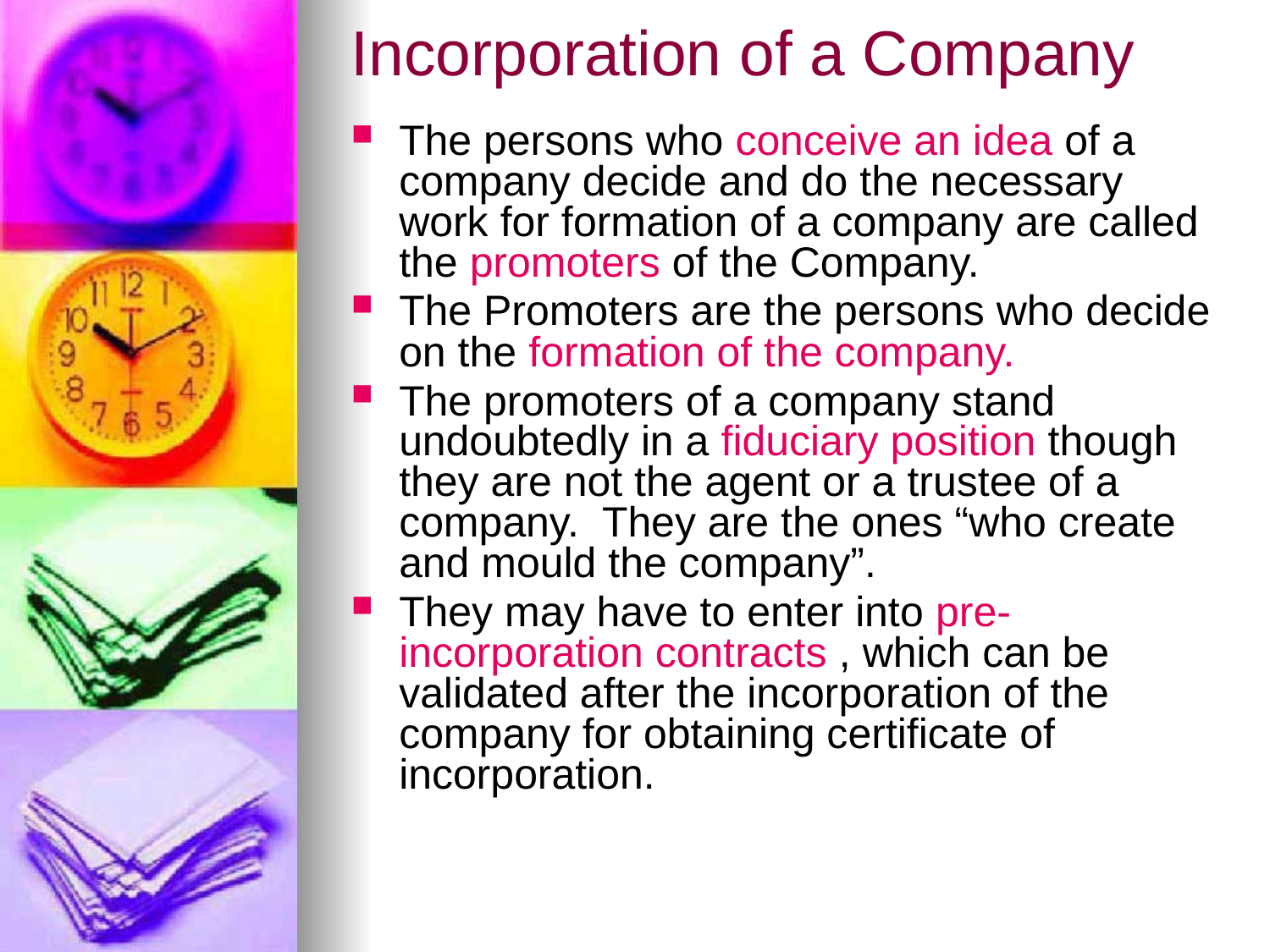

# Incorporation of a Company
The persons who conceive an idea of a company decide and do the necessary work for formation of a company are called  the promoters of the Company.
The Promoters are the persons who decide on the formation of the company.
The promoters of a company stand undoubtedly in a fiduciary position though they are not the agent or a trustee of a company.  They are the ones “who create and mould the company”.
They may have to enter into pre-incorporation contracts , which can be validated after the incorporation of the company for obtaining certificate of incorporation.